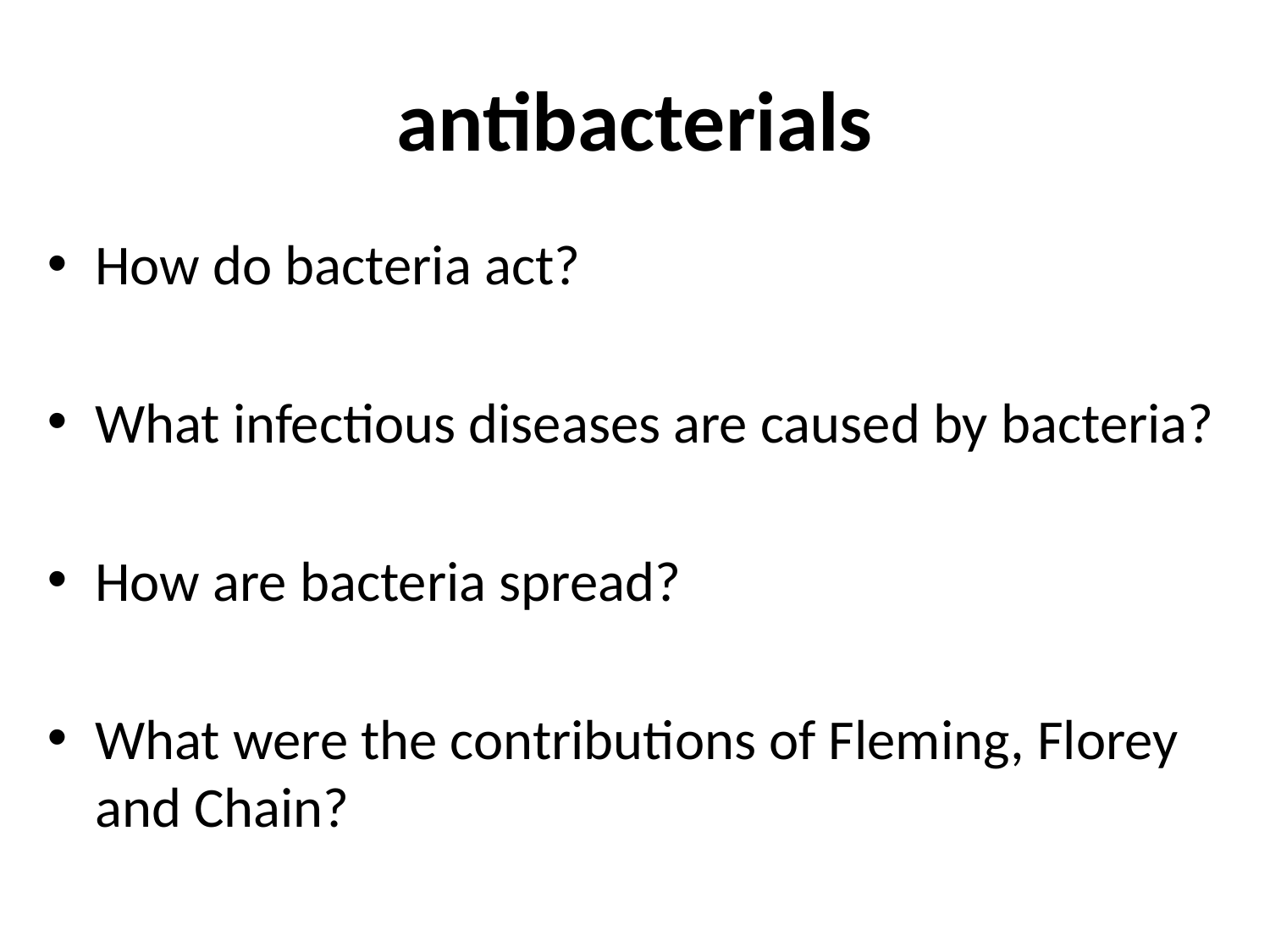

# antibacterials
How do bacteria act?

What infectious diseases are caused by bacteria?

How are bacteria spread?

What were the contributions of Fleming, Florey and Chain?